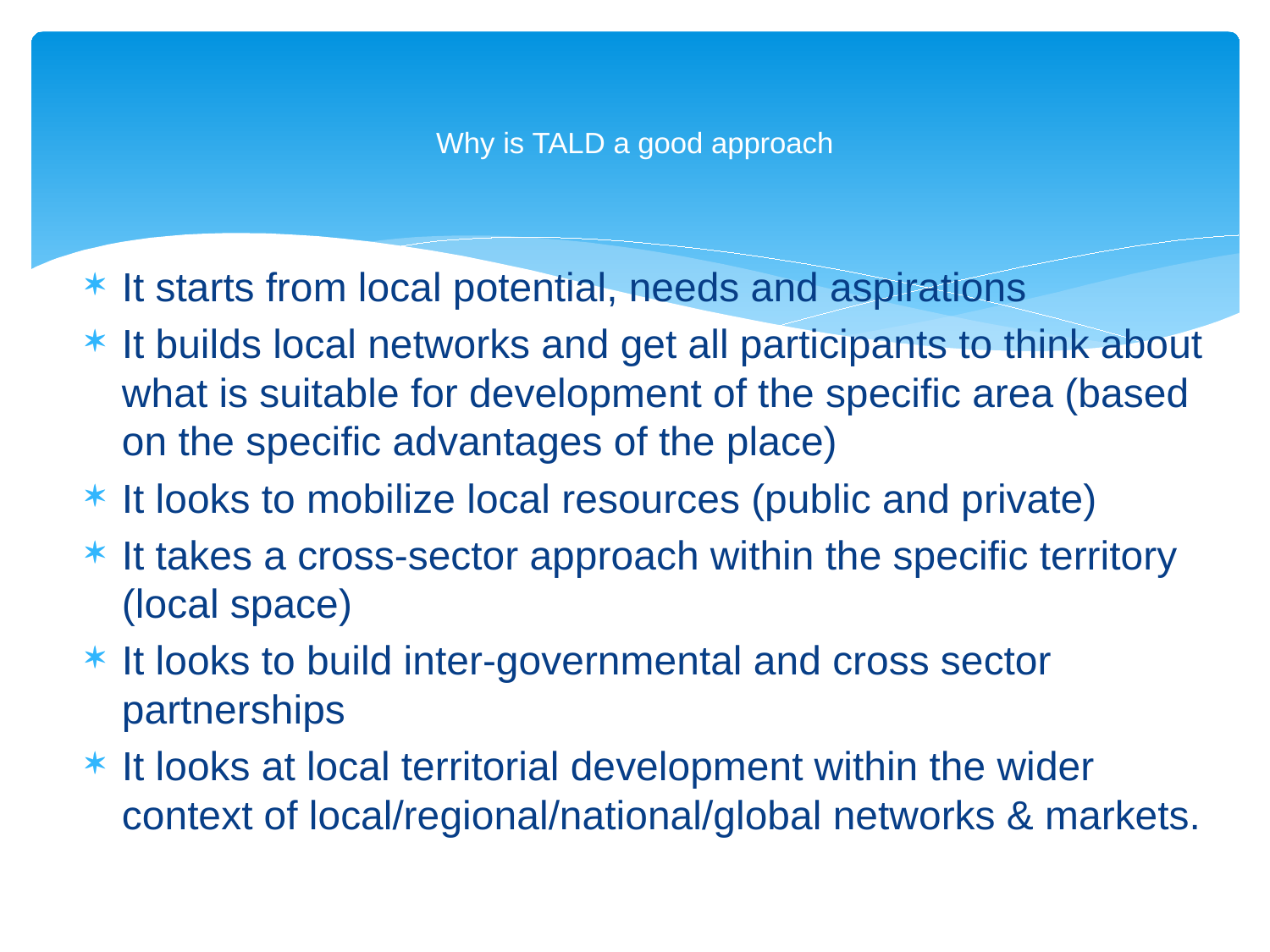

# Why is TALD a good approach
It starts from local potential, needs and aspirations
It builds local networks and get all participants to think about what is suitable for development of the specific area (based on the specific advantages of the place)
It looks to mobilize local resources (public and private)
It takes a cross-sector approach within the specific territory (local space)
It looks to build inter-governmental and cross sector partnerships
It looks at local territorial development within the wider context of local/regional/national/global networks & markets.